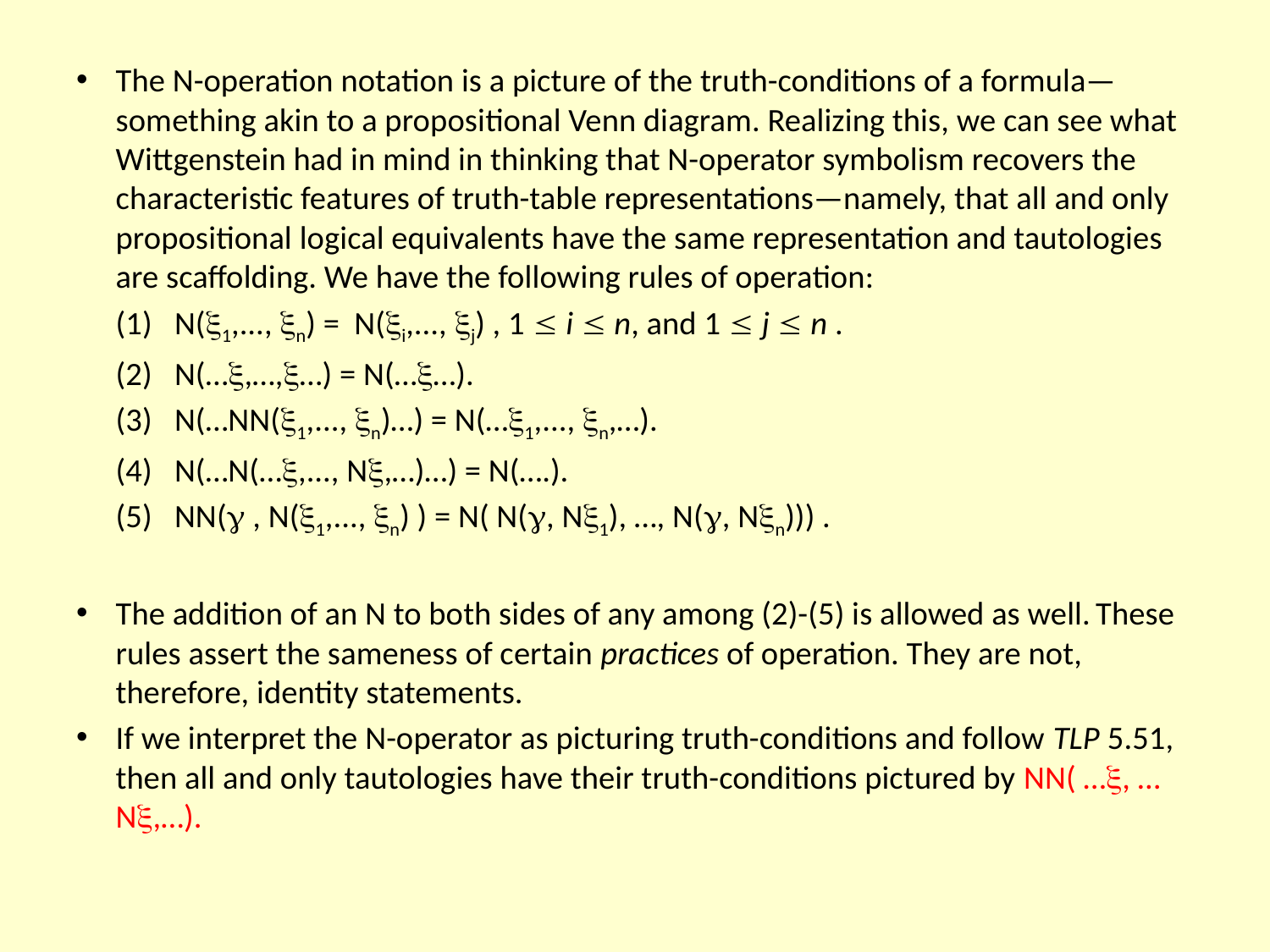

The N-operation notation is a picture of the truth-conditions of a formula—something akin to a propositional Venn diagram. Realizing this, we can see what Wittgenstein had in mind in thinking that N-operator symbolism recovers the characteristic features of truth-table representations—namely, that all and only propositional logical equivalents have the same representation and tautologies are scaffolding. We have the following rules of operation:
		(1)   N(ξ1,..., ξn) =  N(ξi,..., ξj) , 1 ≤ i ≤ n, and 1 ≤ j ≤ n .
		(2)   N(…ξ,…,ξ…) = N(…ξ…).
		(3)   N(…NN(ξ1,..., ξn)…) = N(…ξ1,..., ξn,…).
		(4)   N(…N(…ξ,..., Nξ,…)…) = N(….).
		(5)   NN(γ , N(ξ1,..., ξn) ) = N( N(γ, Nξ1), …, N(γ, Nξn))) .

The addition of an N to both sides of any among (2)-(5) is allowed as well. These rules assert the sameness of certain practices of operation. They are not, therefore, identity statements.
If we interpret the N-operator as picturing truth-conditions and follow TLP 5.51, then all and only tautologies have their truth-conditions pictured by NN( …ξ, …Nξ,…).